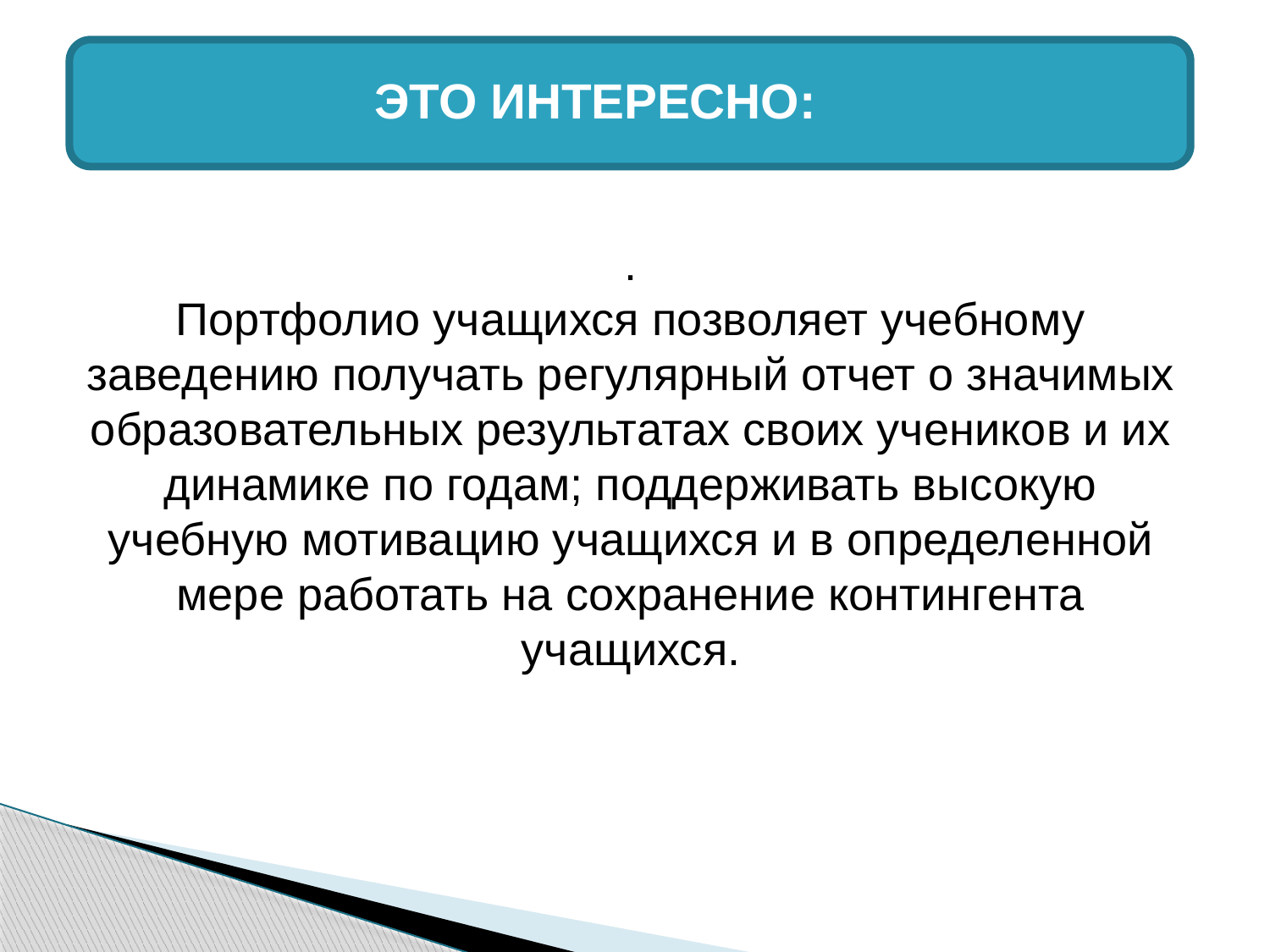

ЭТО ИНТЕРЕСНО:
.
Портфолио учащихся позволяет учебному заведению получать регулярный отчет о значимых образовательных результатах своих учеников и их динамике по годам; поддерживать высокую учебную мотивацию учащихся и в определенной мере работать на сохранение контингента учащихся.